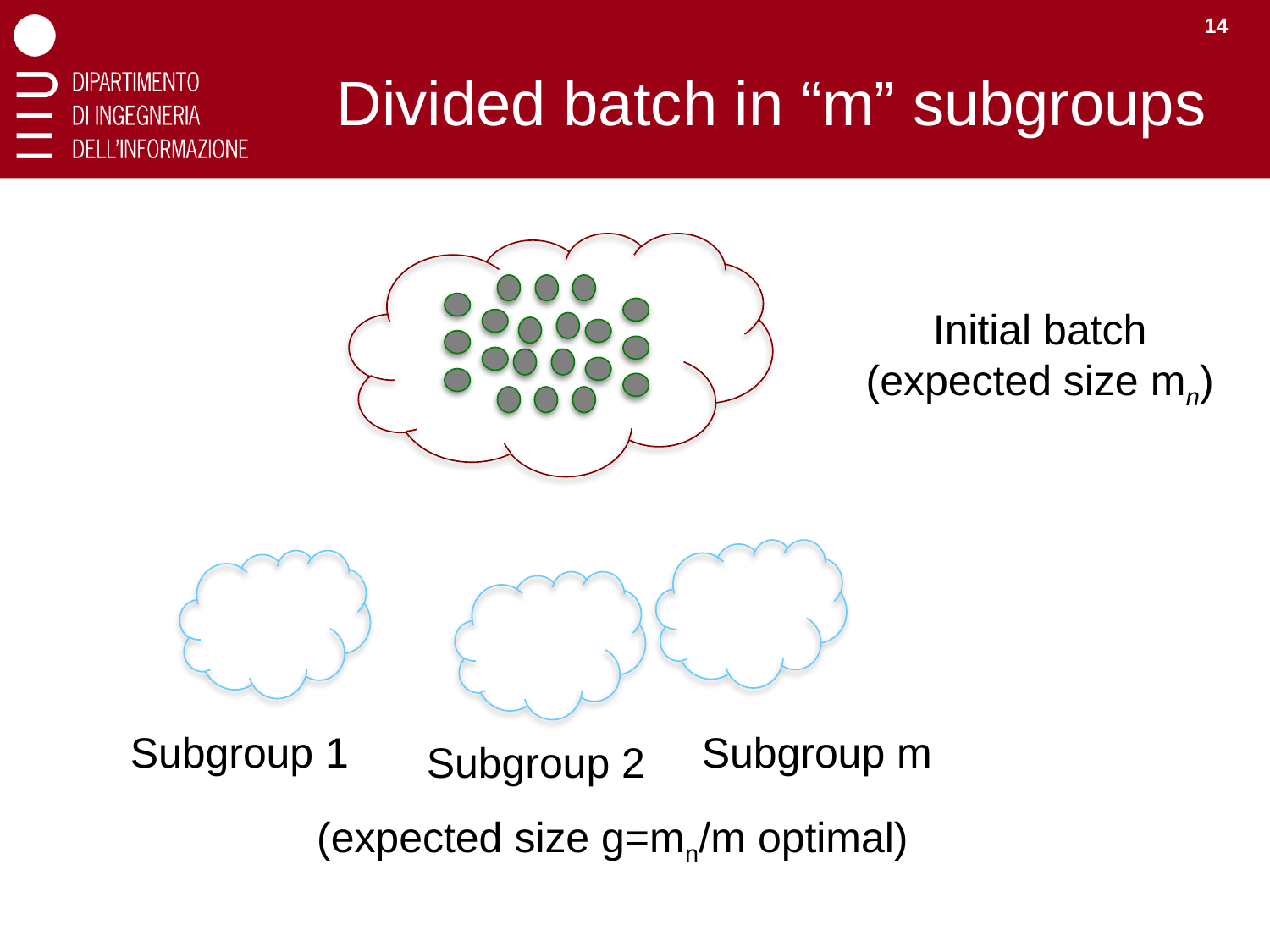

14
# Divided batch in “m” subgroups

Initial batch
(expected size mn)

Subgroup 1
Subgroup m
Subgroup 2
(expected size g=mn/m optimal)